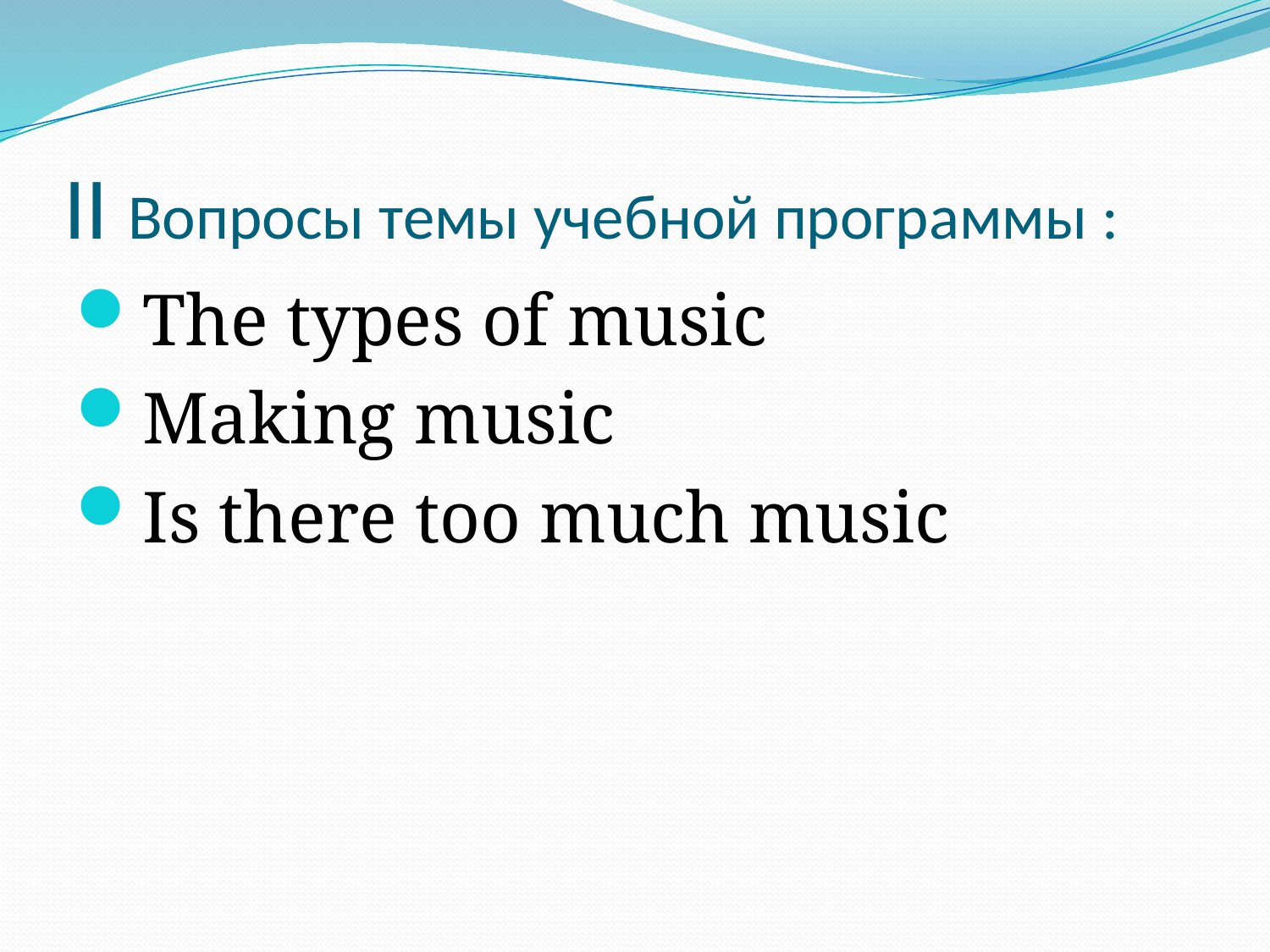

# II Вопросы темы учебной программы :
The types of music
Making music
Is there too much music